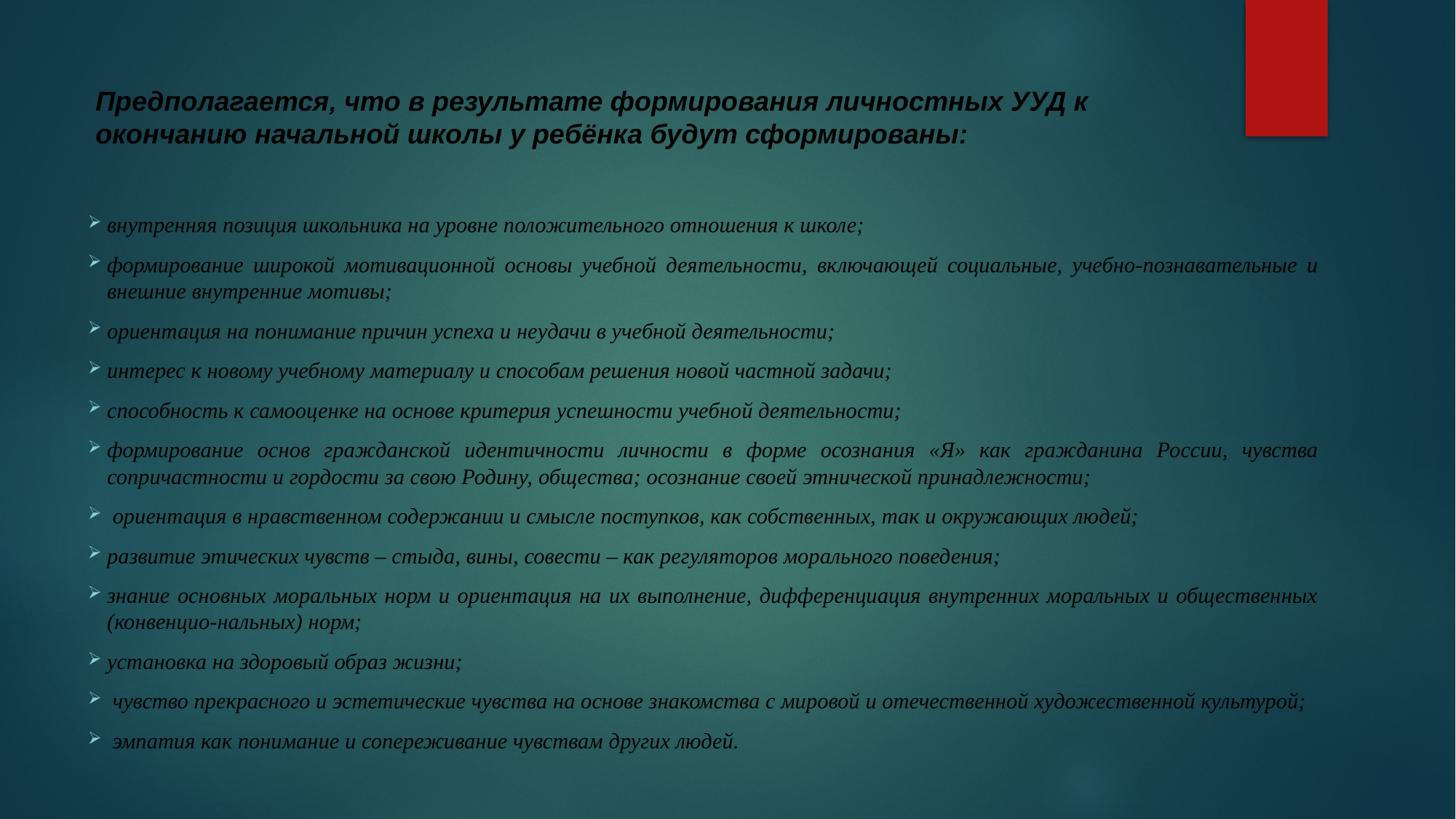

# Предполагается, что в результате формирования личностных УУД к окончанию начальной школы у ребёнка будут сформированы:

внутренняя позиция школьника на уровне положительного отношения к школе;
формирование широкой мотивационной основы учебной деятельности, включающей социальные, учебно‐познавательные и внешние внутренние мотивы;
ориентация на понимание причин успеха и неудачи в учебной деятельности;
интерес к новому учебному материалу и способам решения новой частной задачи;
способность к самооценке на основе критерия успешности учебной деятельности;
формирование основ гражданской идентичности личности в форме осознания «Я» как гражданина России, чувства сопричастности и гордости за свою Родину, общества; осознание своей этнической принадлежности;
 ориентация в нравственном содержании и смысле поступков, как собственных, так и окружающих людей;
развитие этических чувств – стыда, вины, совести – как регуляторов морального поведения;
знание основных моральных норм и ориентация на их выполнение, дифференциация внутренних моральных и общественных (конвенцио‐нальных) норм;
установка на здоровый образ жизни;
 чувство прекрасного и эстетические чувства на основе знакомства с мировой и отечественной художественной культурой;
 эмпатия как понимание и сопереживание чувствам других людей.